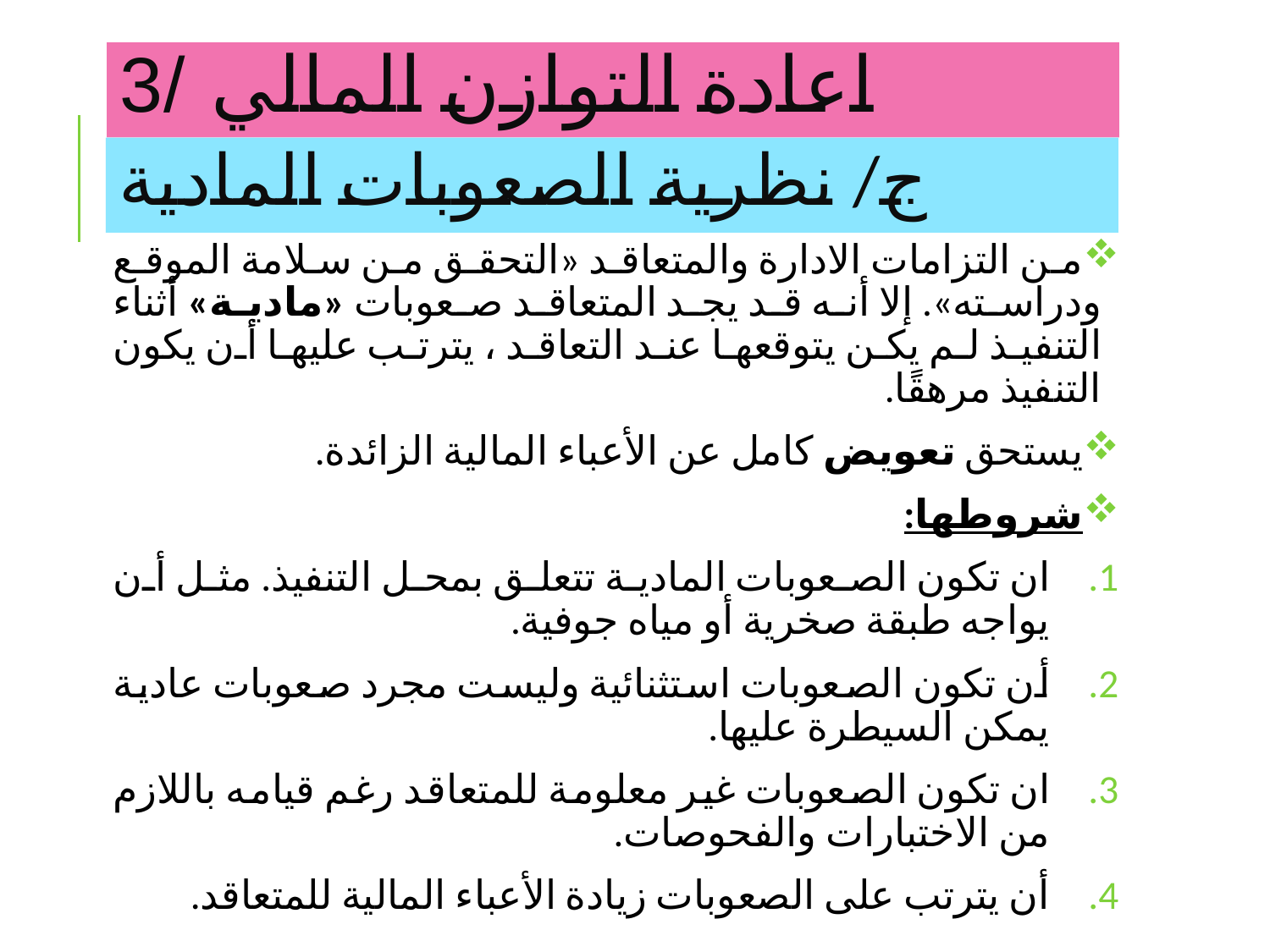

# 3/ اعادة التوازن المالي
ج/ نظرية الصعوبات المادية
من التزامات الادارة والمتعاقد «التحقق من سلامة الموقع ودراسته». إلا أنه قد يجد المتعاقد صعوبات «مادية» أثناء التنفيذ لم يكن يتوقعها عند التعاقد ، يترتب عليها أن يكون التنفيذ مرهقًا.
يستحق تعويض كامل عن الأعباء المالية الزائدة.
شروطها:
ان تكون الصعوبات المادية تتعلق بمحل التنفيذ. مثل أن يواجه طبقة صخرية أو مياه جوفية.
أن تكون الصعوبات استثنائية وليست مجرد صعوبات عادية يمكن السيطرة عليها.
ان تكون الصعوبات غير معلومة للمتعاقد رغم قيامه باللازم من الاختبارات والفحوصات.
أن يترتب على الصعوبات زيادة الأعباء المالية للمتعاقد.